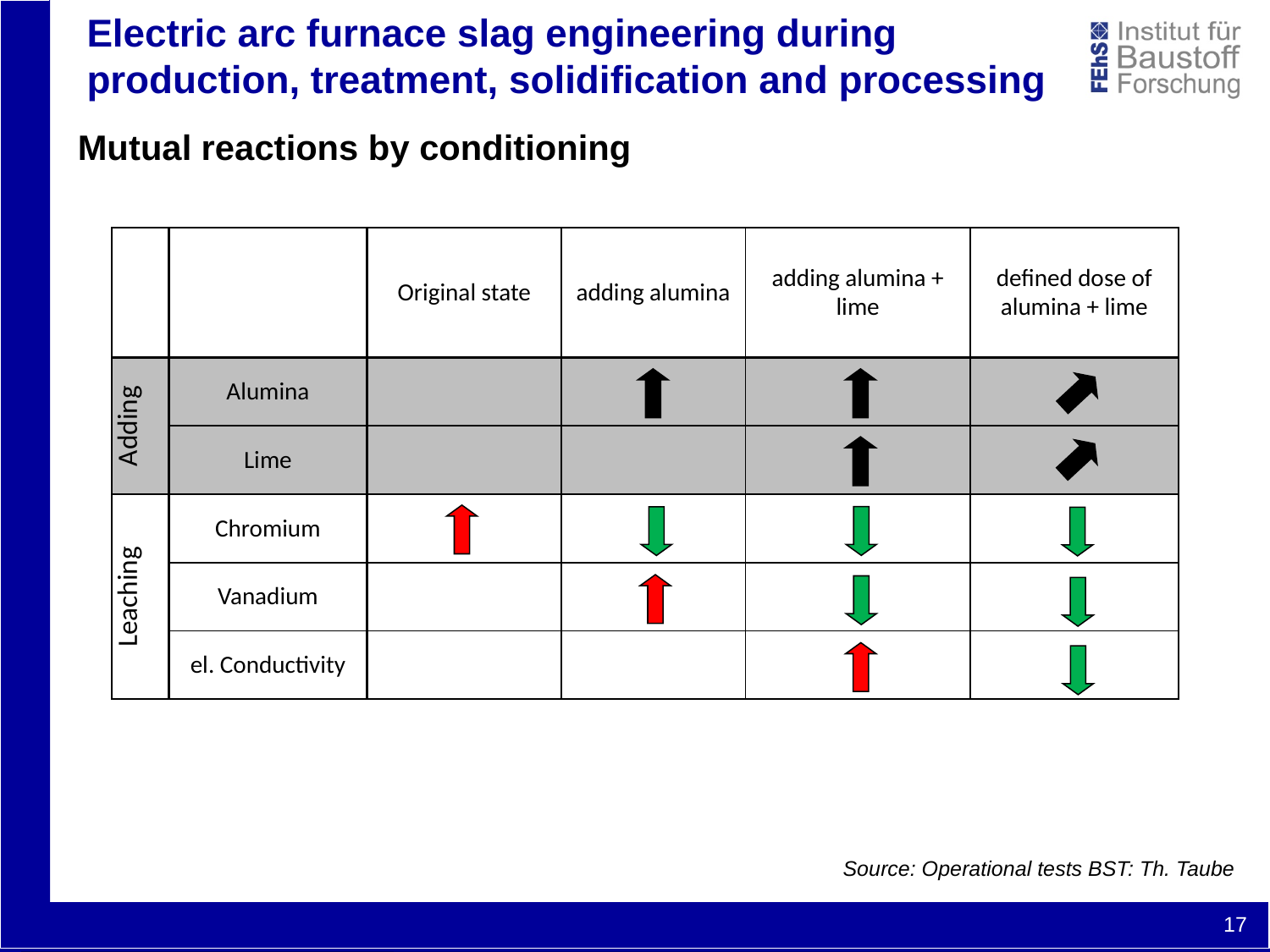

Mutual reactions by conditioning
|  |  | Original state | adding alumina | adding alumina + lime | defined dose of alumina + lime |
| --- | --- | --- | --- | --- | --- |
| Adding | Alumina |  |  |  |  |
|  | Lime |  |  |  |  |
| Leaching | Chromium |  |  |  |  |
|  | Vanadium |  |  |  |  |
|  | el. Conductivity |  |  |  |  |

Source: Operational tests BST: Th. Taube